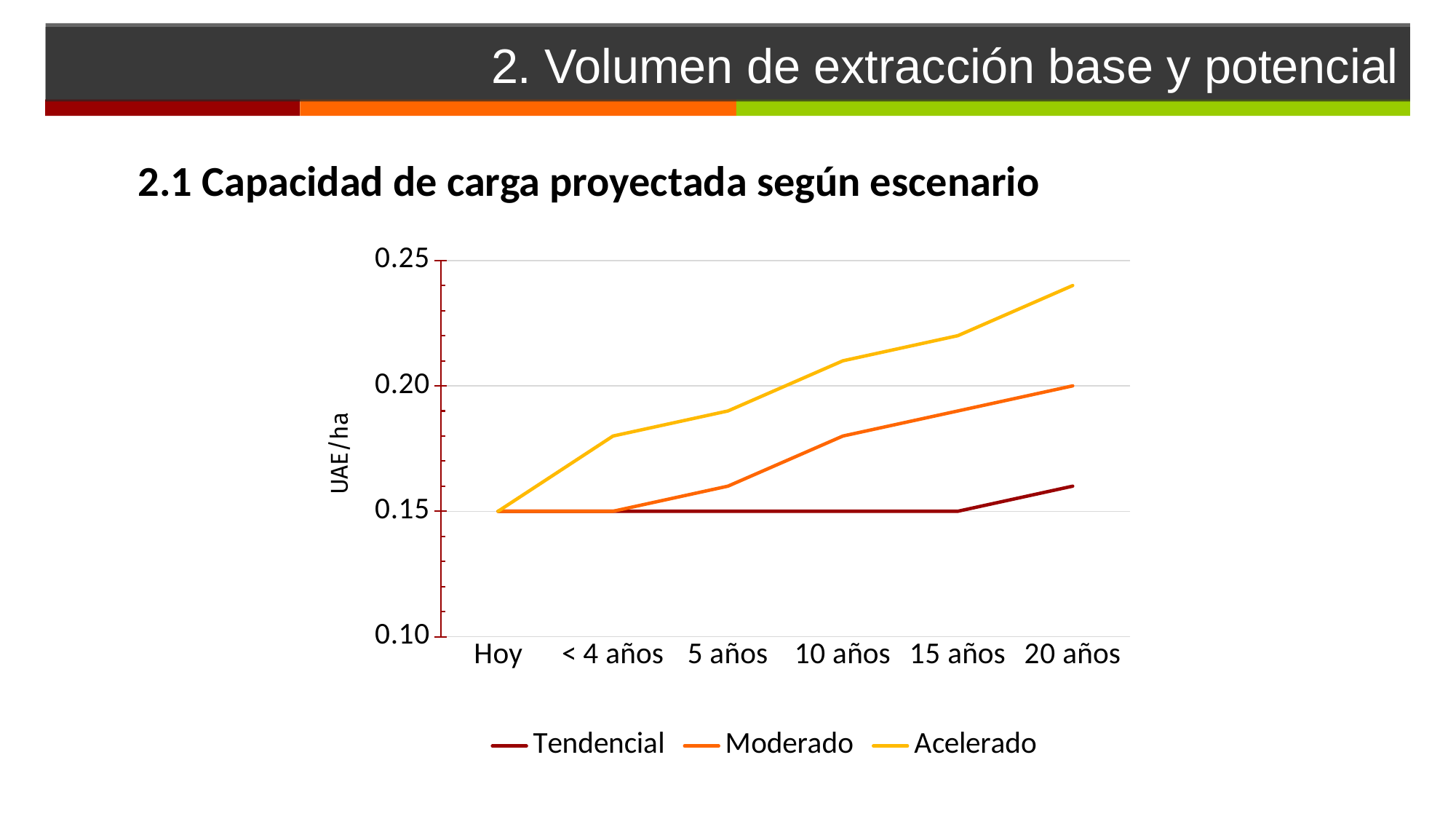

# 2. Volumen de extracción base y potencial
2.1 Capacidad de carga proyectada según escenario

### Chart

| Category | Tendencial | Moderado | Acelerado |
|---|---|---|---|
| Hoy | 0.15 | 0.15 | 0.15 |
| < 4 años | 0.15 | 0.15 | 0.18 |
| 5 años | 0.15 | 0.16 | 0.19 |
| 10 años | 0.15 | 0.18 | 0.21 |
| 15 años | 0.15 | 0.19 | 0.22 |
| 20 años | 0.16 | 0.2 | 0.24 |
UAE/ha